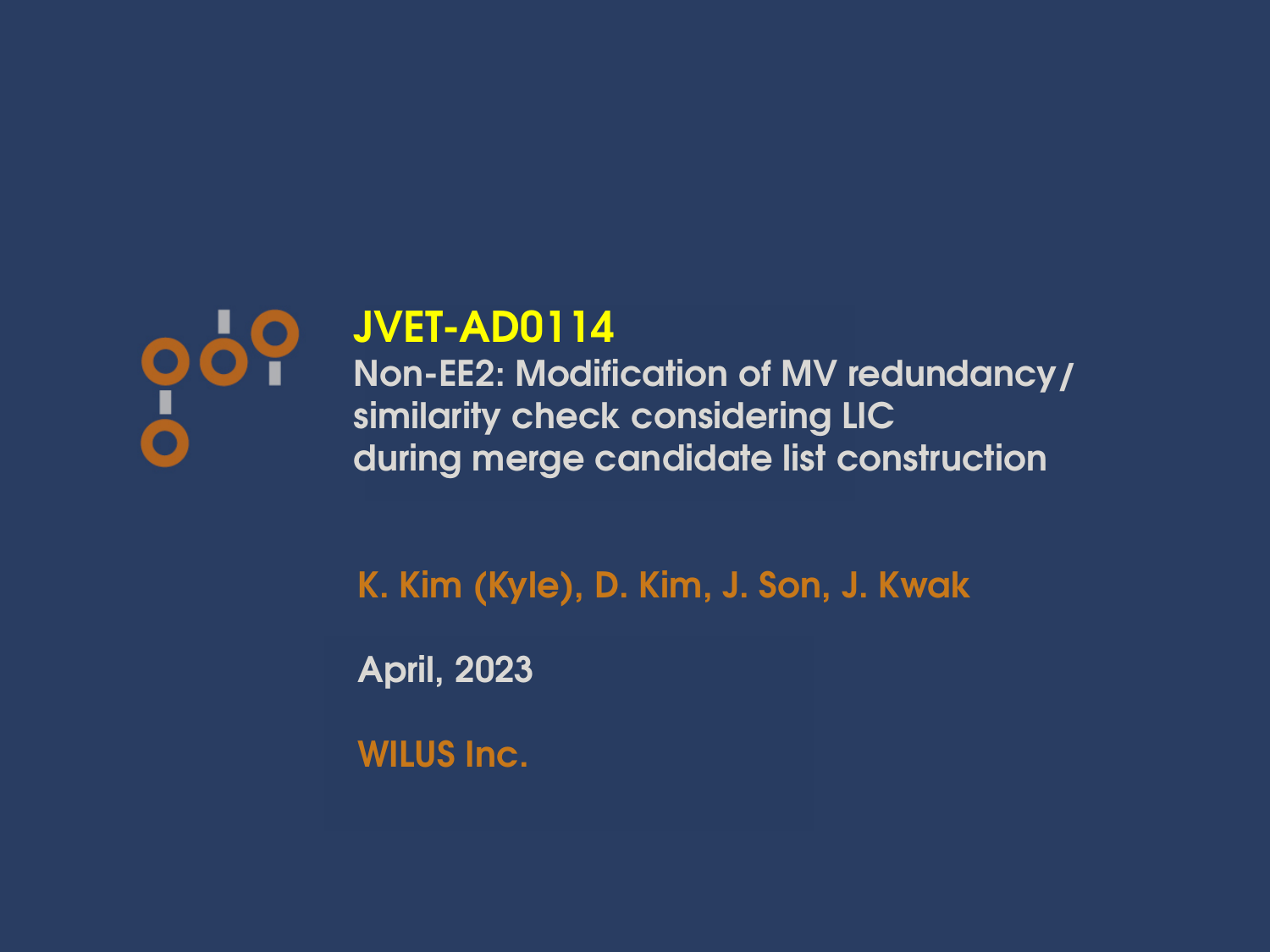

JVET-AD0114
Non-EE2: Modification of MV redundancy/ similarity check considering LIC
during merge candidate list construction
K. Kim (Kyle), D. Kim, J. Son, J. Kwak

April, 2023

WILUS Inc.